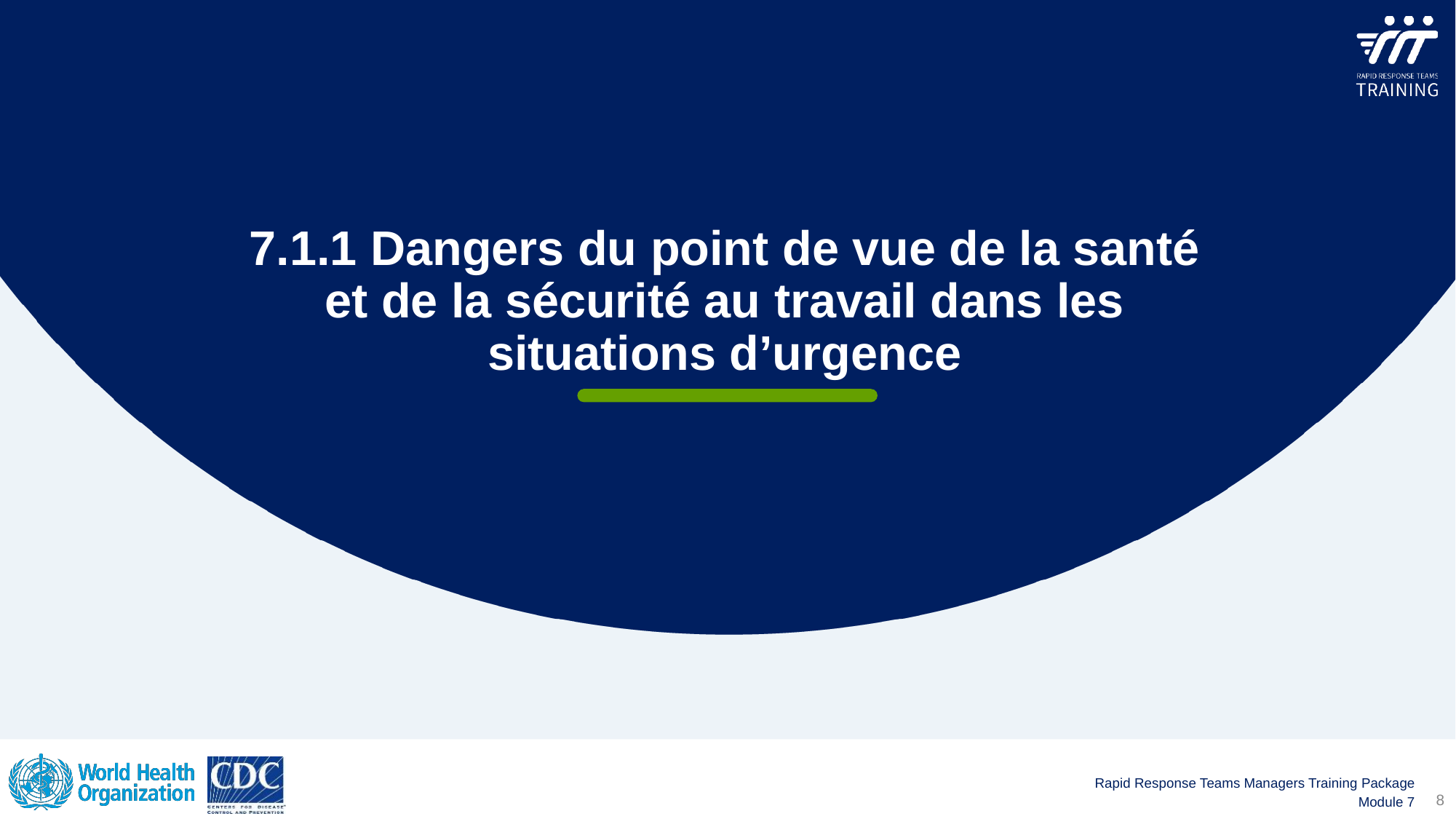

7.1.1 Dangers du point de vue de la santé et de la sécurité au travail dans les situations d’urgence

8